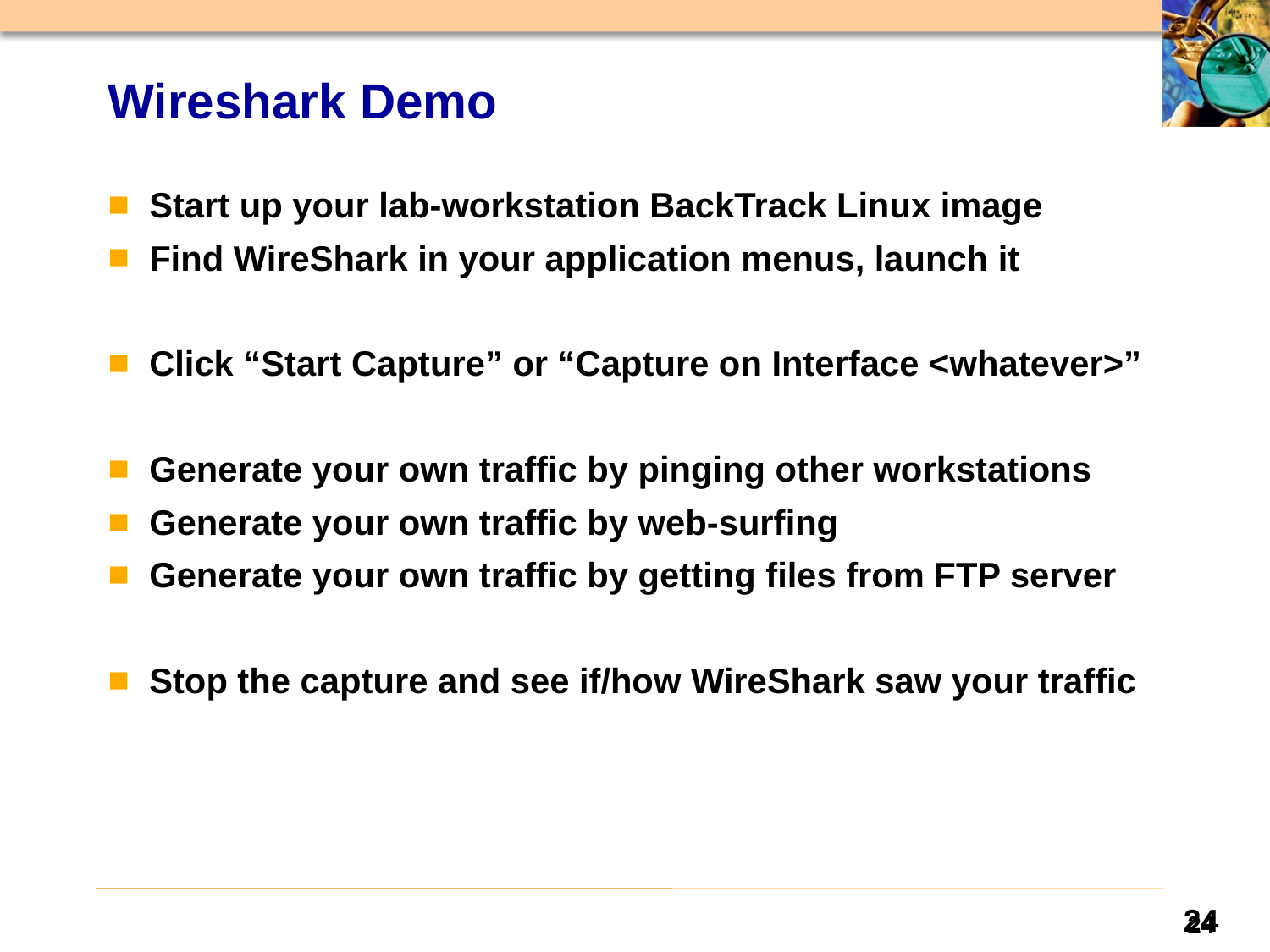

# Wireshark Demo
 Start up your lab-workstation BackTrack Linux image
 Find WireShark in your application menus, launch it

 Click “Start Capture” or “Capture on Interface <whatever>”

 Generate your own traffic by pinging other workstations
 Generate your own traffic by web-surfing
 Generate your own traffic by getting files from FTP server

 Stop the capture and see if/how WireShark saw your traffic
24